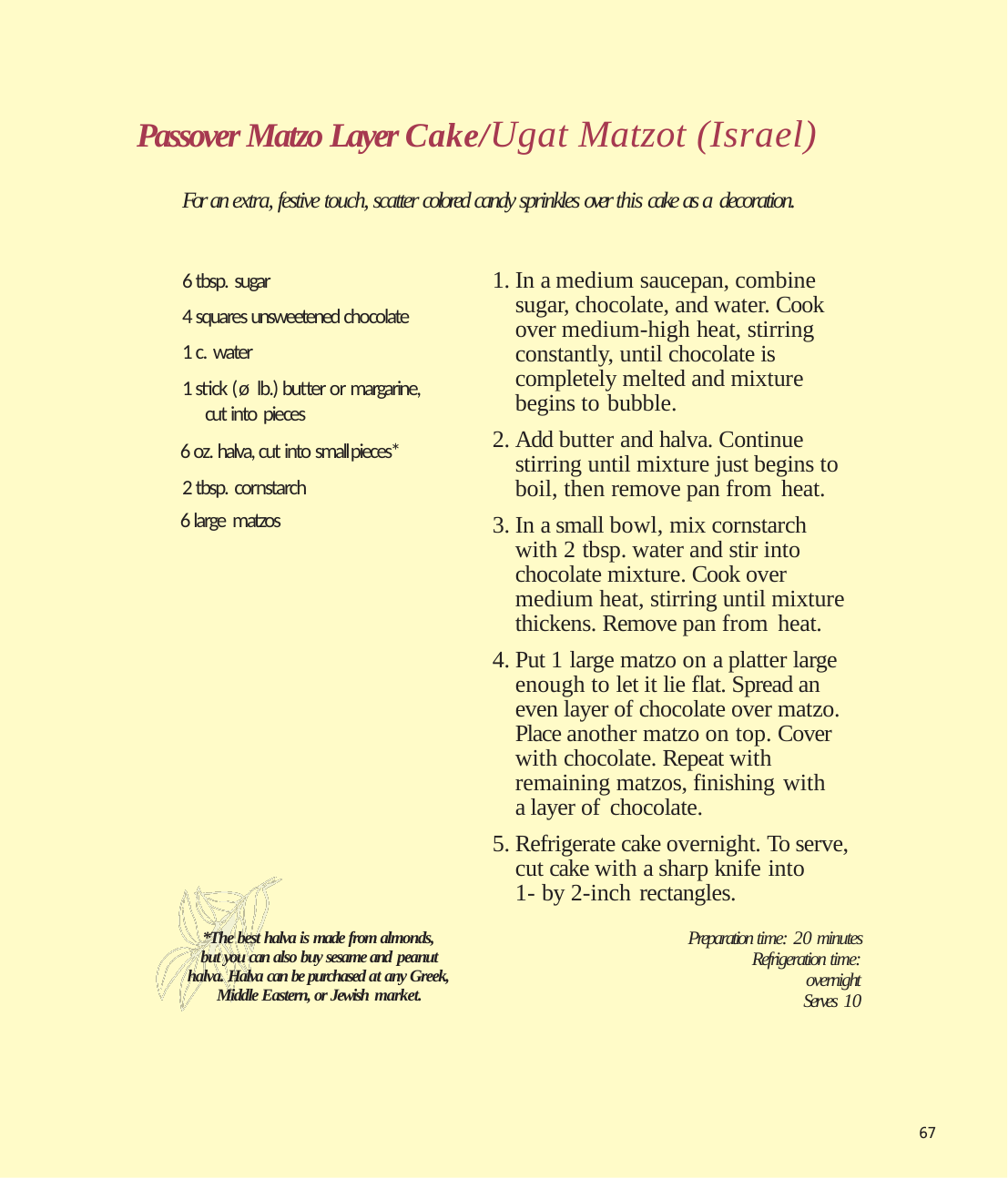

# Passover Matzo Layer Cake/Ugat Matzot (Israel)
For an extra, festive touch, scatter colored candy sprinkles over this cake as a decoration.
6 tbsp. sugar
4 squares unsweetened chocolate  1 c. water
1 stick (ø lb.) butter or margarine,  cut into pieces
6 oz. halva, cut into small pieces*  2 tbsp. cornstarch
6 large matzos
In a medium saucepan, combine  sugar, chocolate, and water. Cook  over medium-high heat, stirring  constantly, until chocolate is  completely melted and mixture  begins to bubble.
Add butter and halva. Continue  stirring until mixture just begins to  boil, then remove pan from heat.
In a small bowl, mix cornstarch  with 2 tbsp. water and stir into  chocolate mixture. Cook over  medium heat, stirring until mixture  thickens. Remove pan from heat.
Put 1 large matzo on a platter large  enough to let it lie flat. Spread an  even layer of chocolate over matzo.  Place another matzo on top. Cover  with chocolate. Repeat with  remaining matzos, finishing with
a layer of chocolate.
Refrigerate cake overnight. To serve,  cut cake with a sharp knife into
1- by 2-inch rectangles.
Preparation time: 20 minutes  Refrigeration time: overnight
Serves 10

*The best halva is made from almonds,  but you can also buy sesame and peanut
halva. Halva can be purchased at any Greek,  Middle Eastern, or Jewish market.
67